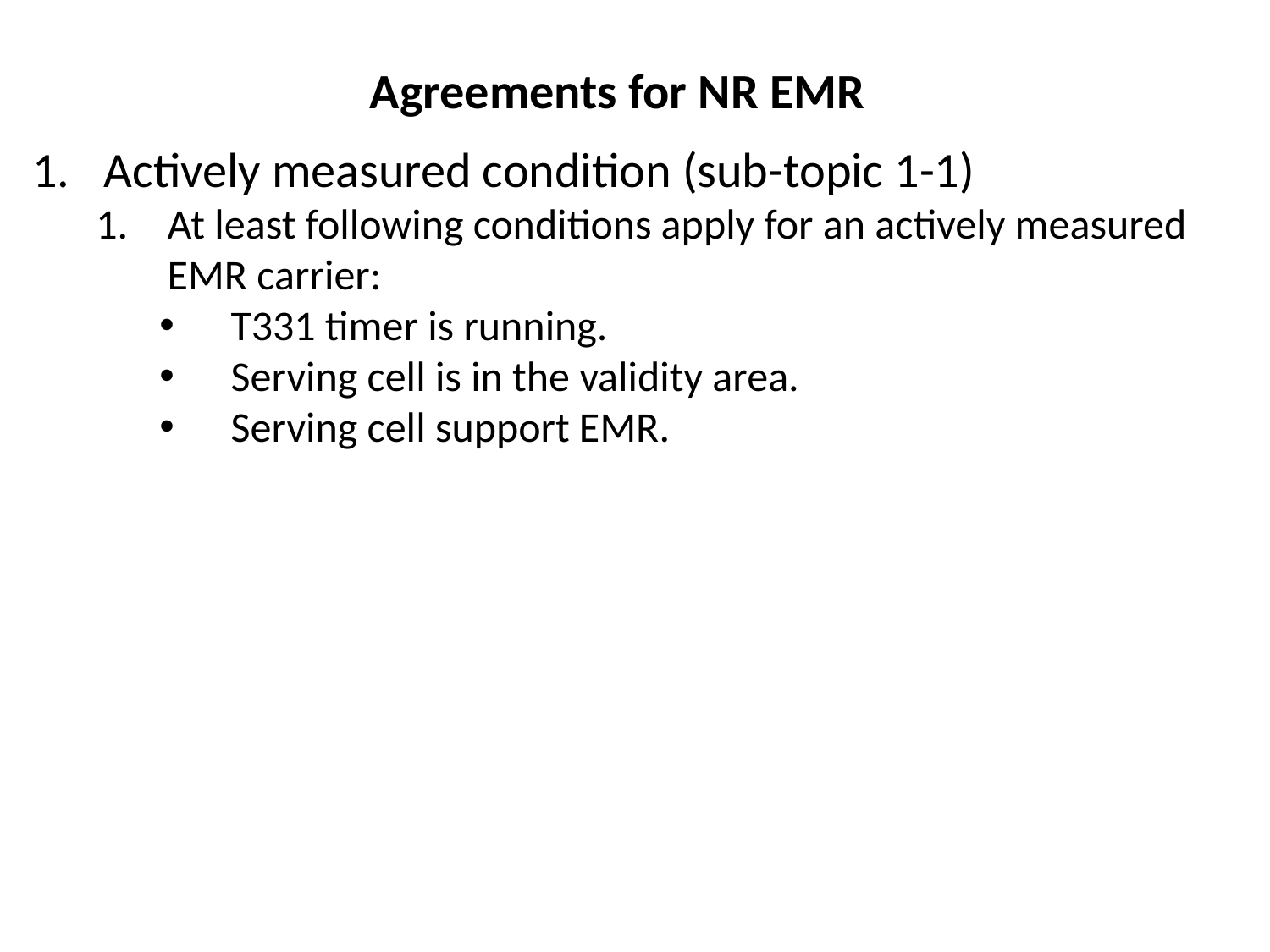

# Agreements for NR EMR
Actively measured condition (sub-topic 1-1)
At least following conditions apply for an actively measured EMR carrier:
T331 timer is running.
Serving cell is in the validity area.
Serving cell support EMR.